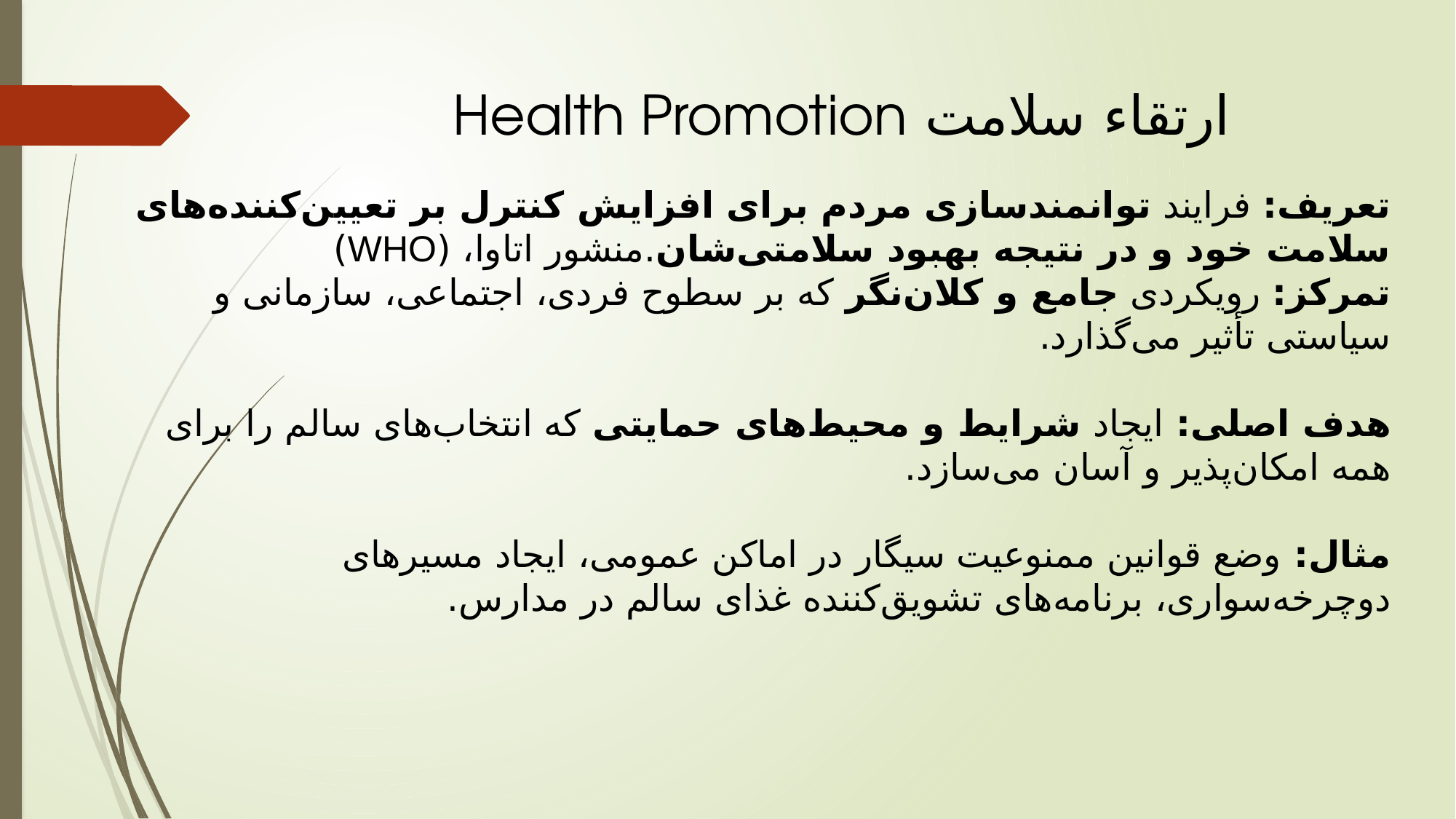

# ارتقاء سلامت Health Promotion
تعریف: فرایند توانمندسازی مردم برای افزایش کنترل بر تعیین‌کننده‌های سلامت خود و در نتیجه بهبود سلامتی‌شان.منشور اتاوا، (WHO)
تمرکز: رویکردی جامع و کلان‌نگر که بر سطوح فردی، اجتماعی، سازمانی و سیاستی تأثیر می‌گذارد.

هدف اصلی: ایجاد شرایط و محیط‌های حمایتی که انتخاب‌های سالم را برای همه امکان‌پذیر و آسان می‌سازد.

مثال: وضع قوانین ممنوعیت سیگار در اماکن عمومی، ایجاد مسیرهای دوچرخه‌سواری، برنامه‌های تشویق‌کننده غذای سالم در مدارس.